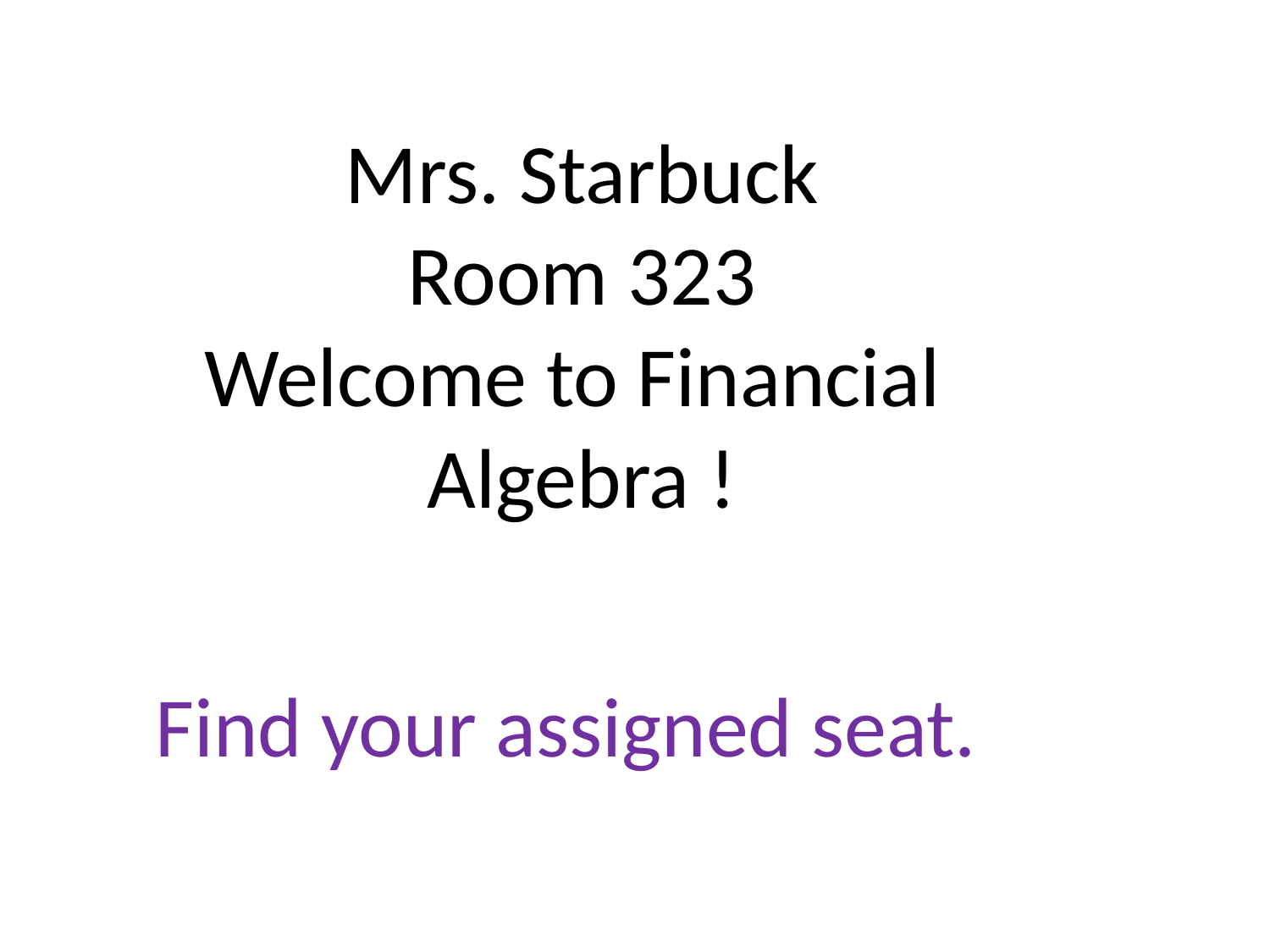

# Mrs. Starbuck Room 323 Welcome to Financial Algebra !
Find your assigned seat.